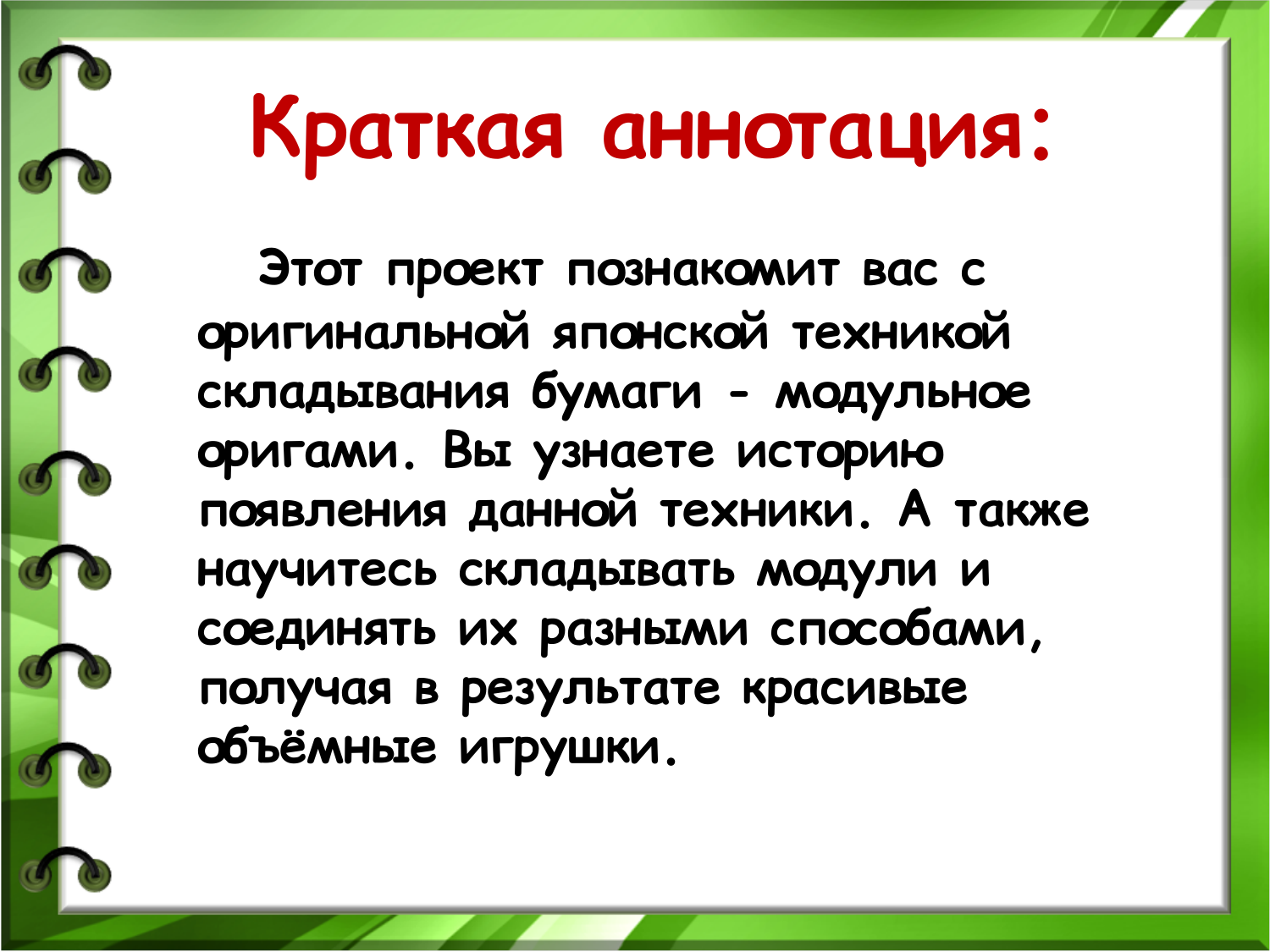

Краткая аннотация:

  Этот проект познакомит вас с оригинальной японской техникой складывания бумаги - модульное оригами. Вы узнаете историю появления данной техники. А также научитесь складывать модули и соединять их разными способами, получая в результате красивые объёмные игрушки.